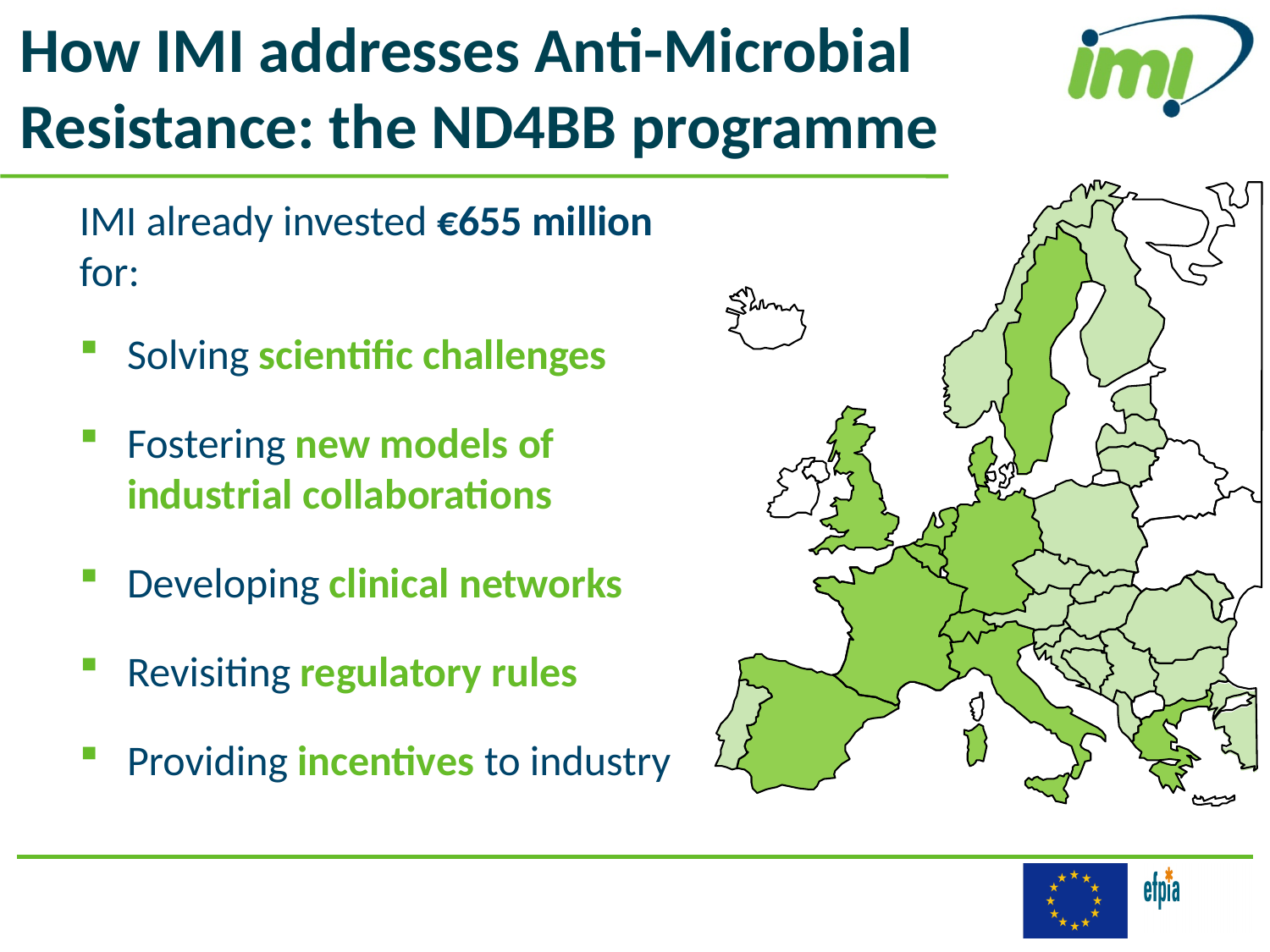

How IMI addresses Anti-Microbial
Resistance: the ND4BB programme

IMI already invested €655 million for:
Solving scientific challenges

Fostering new models of industrial collaborations

Developing clinical networks

Revisiting regulatory rules

Providing incentives to industry